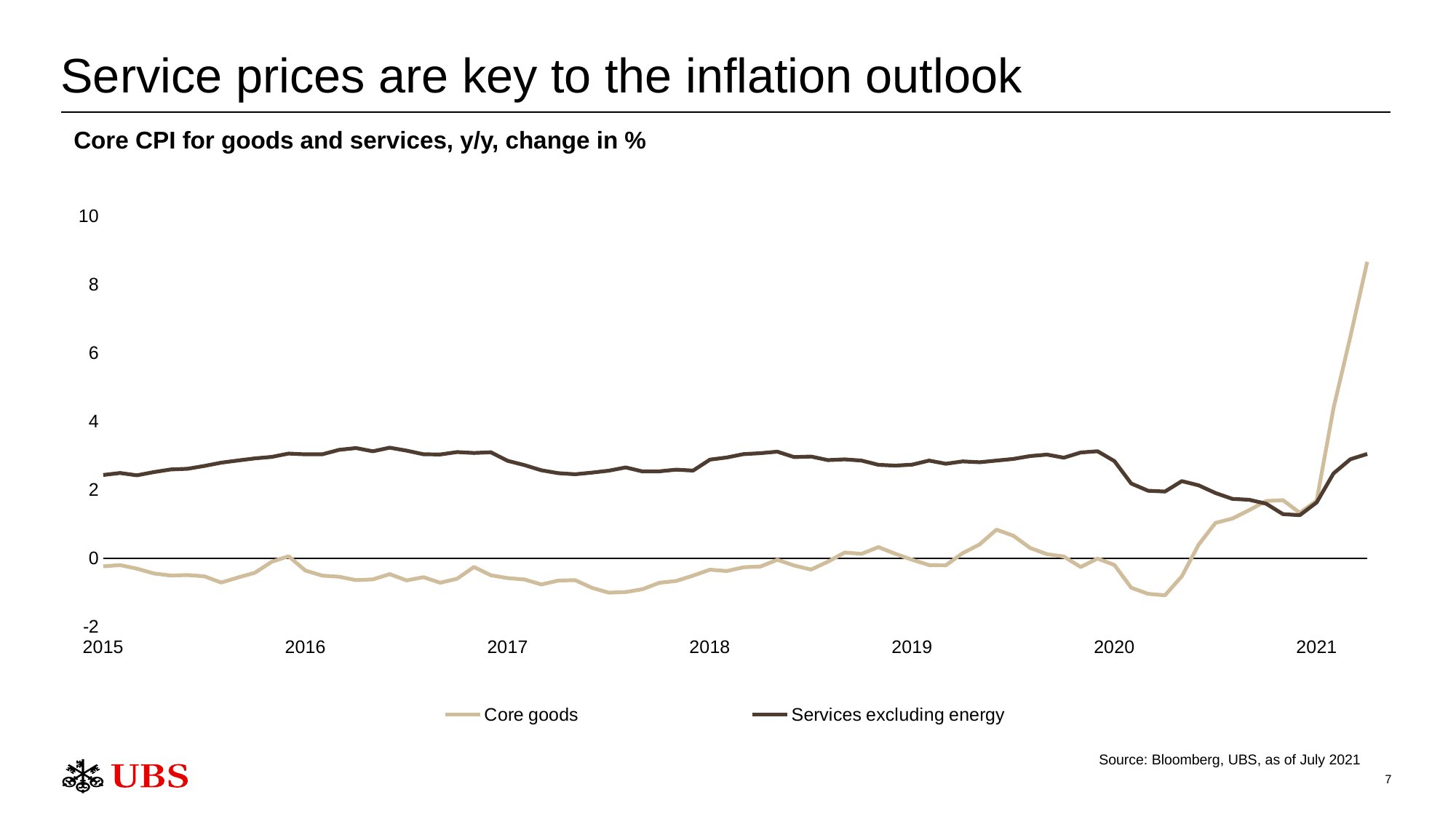

# Service prices are key to the inflation outlook
Core CPI for goods and services, y/y, change in %

### Chart

| Category | Core goods | Services excluding energy |
|---|---|---|
| 44377 | 8.660116998348588 | 3.0514963649111326 |
| 44347 | 6.472258750454674 | 2.8967155190775307 |
| 44316 | 4.388182128358853 | 2.481231077951551 |
| 44286 | 1.687419671360857 | 1.6350152682855779 |
| 44255 | 1.332595691711913 | 1.2637086050321544 |
| 44227 | 1.7006660535629603 | 1.2933938900702602 |
| 44196 | 1.6771620486985883 | 1.5991149846790398 |
| 44165 | 1.411057458148357 | 1.7123528584157999 |
| 44135 | 1.164777246726656 | 1.7390793454951314 |
| 44104 | 1.0373730946914073 | 1.9094583289146483 |
| 44074 | 0.4039887849950796 | 2.1338383092366797 |
| 44043 | -0.520602569782902 | 2.2567075102207568 |
| 44012 | -1.075030631104601 | 1.9528457744202088 |
| 43982 | -1.0335255473947202 | 1.9762504797807834 |
| 43951 | -0.854671351940961 | 2.186774440639372 |
| 43921 | -0.19035270424984096 | 2.843179479817204 |
| 43890 | -0.0027660795662964865 | 3.1301764494058304 |
| 43861 | -0.250187640730537 | 3.093846889462948 |
| 43830 | 0.056006720806478505 | 2.9416283799051035 |
| 43799 | 0.12539883797078044 | 3.032993582483967 |
| 43769 | 0.3073528799589331 | 2.9903850226608464 |
| 43738 | 0.6648519573102529 | 2.905887559794107 |
| 43708 | 0.8405351012193751 | 2.857542221979137 |
| 43677 | 0.4080327538387829 | 2.808263788706089 |
| 43646 | 0.15529995770851013 | 2.834162454972744 |
| 43616 | -0.19897060347507933 | 2.763466471795084 |
| 43585 | -0.19292914677084827 | 2.857799782338777 |
| 43555 | -0.03860737676664172 | 2.7378823355887816 |
| 43524 | 0.1364152563498866 | 2.7104664566676595 |
| 43496 | 0.3312020192864029 | 2.732269136542409 |
| 43465 | 0.1352990248655761 | 2.8577360607121793 |
| 43434 | 0.17237168079835552 | 2.892646729808357 |
| 43404 | -0.09634512348118962 | 2.872420221788552 |
| 43373 | -0.32406250867406117 | 2.975816999584824 |
| 43343 | -0.2057055491851867 | 2.9593129663522566 |
| 43312 | -0.037522148490432006 | 3.1173795557898787 |
| 43281 | -0.2351688027832921 | 3.0734309814166805 |
| 43251 | -0.2577195267332244 | 3.046467370755934 |
| 43220 | -0.3665945834620432 | 2.948695289914549 |
| 43190 | -0.32777422746292917 | 2.885813105031221 |
| 43159 | -0.5015846768637089 | 2.5647023864092677 |
| 43131 | -0.656668860180798 | 2.5920021298917018 |
| 43100 | -0.7106662583177936 | 2.5427310367618583 |
| 43069 | -0.8976921427731654 | 2.5388085952435357 |
| 43039 | -0.9800893610887984 | 2.6573582976548105 |
| 43008 | -0.9988870721754362 | 2.5615659456759587 |
| 42978 | -0.857792476229835 | 2.5049386833598364 |
| 42947 | -0.6331473707468005 | 2.4576352937393464 |
| 42916 | -0.6459726354996254 | 2.4897375255353626 |
| 42886 | -0.7597620187375975 | 2.5735163418126206 |
| 42855 | -0.6140620202640501 | 2.723609260465998 |
| 42825 | -0.5738998544754015 | 2.851029791440407 |
| 42794 | -0.4908951294427477 | 3.1008509903232895 |
| 42766 | -0.24874762480565638 | 3.07989362327743 |
| 42735 | -0.5909134941392891 | 3.1066218027056003 |
| 42704 | -0.7079876943360985 | 3.0364512030571333 |
| 42674 | -0.5481079014907464 | 3.04275395241953 |
| 42643 | -0.6402730375426491 | 3.1484673760129978 |
| 42613 | -0.458136727751568 | 3.23452097969239 |
| 42582 | -0.6107519797971528 | 3.129466461948649 |
| 42551 | -0.6330064734642593 | 3.223553358921327 |
| 42521 | -0.5332825445195866 | 3.1712847187489457 |
| 42490 | -0.5010081261074162 | 3.0412865336883366 |
| 42460 | -0.3540136295247409 | 3.039542192410516 |
| 42429 | 0.06517518403412748 | 3.062458431585946 |
| 42400 | -0.0966417008939513 | 2.964308541056959 |
| 42369 | -0.4168762532127168 | 2.9215491224224843 |
| 42338 | -0.5565457289383291 | 2.8609346665450897 |
| 42308 | -0.7035284868037617 | 2.7951224960149457 |
| 42277 | -0.5214982209305496 | 2.6999894862863805 |
| 42247 | -0.48526129716965904 | 2.617292339052124 |
| 42216 | -0.4984568322726868 | 2.5969651605879163 |
| 42185 | -0.437156240864256 | 2.5201946322684243 |
| 42155 | -0.2983981445060846 | 2.4261797913977423 |
| 42124 | -0.19378137937109408 | 2.4943333949640767 |
| 42094 | -0.2302582424300037 | 2.436797704605209 |
Source: Bloomberg, UBS, as of July 2021